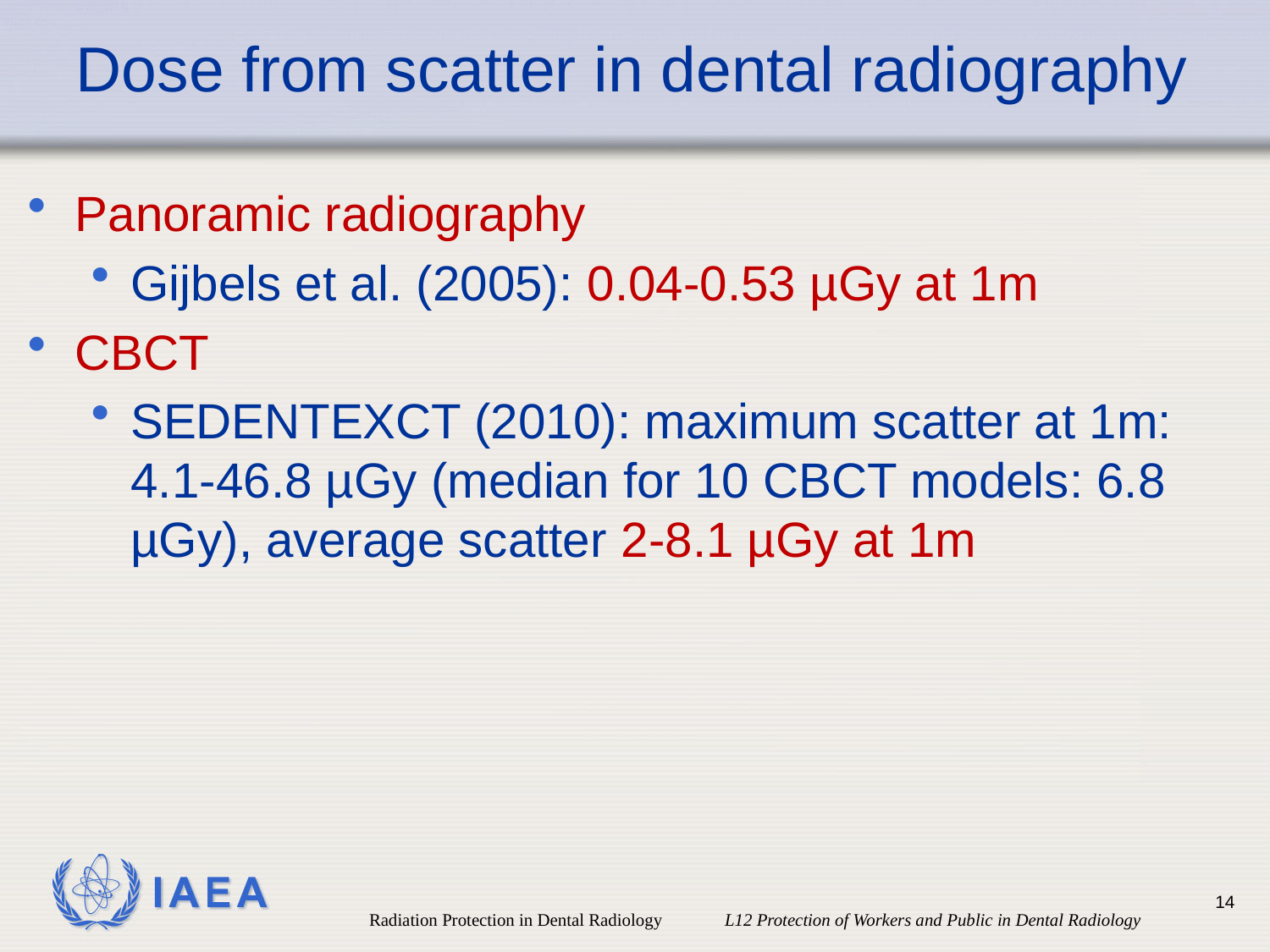

# Dose from scatter in dental radiography
Panoramic radiography
Gijbels et al. (2005): 0.04-0.53 µGy at 1m
CBCT
SEDENTEXCT (2010): maximum scatter at 1m: 4.1-46.8 µGy (median for 10 CBCT models: 6.8 µGy), average scatter 2-8.1 µGy at 1m
14
Radiation Protection in Dental Radiology              L12 Protection of Workers and Public in Dental Radiology